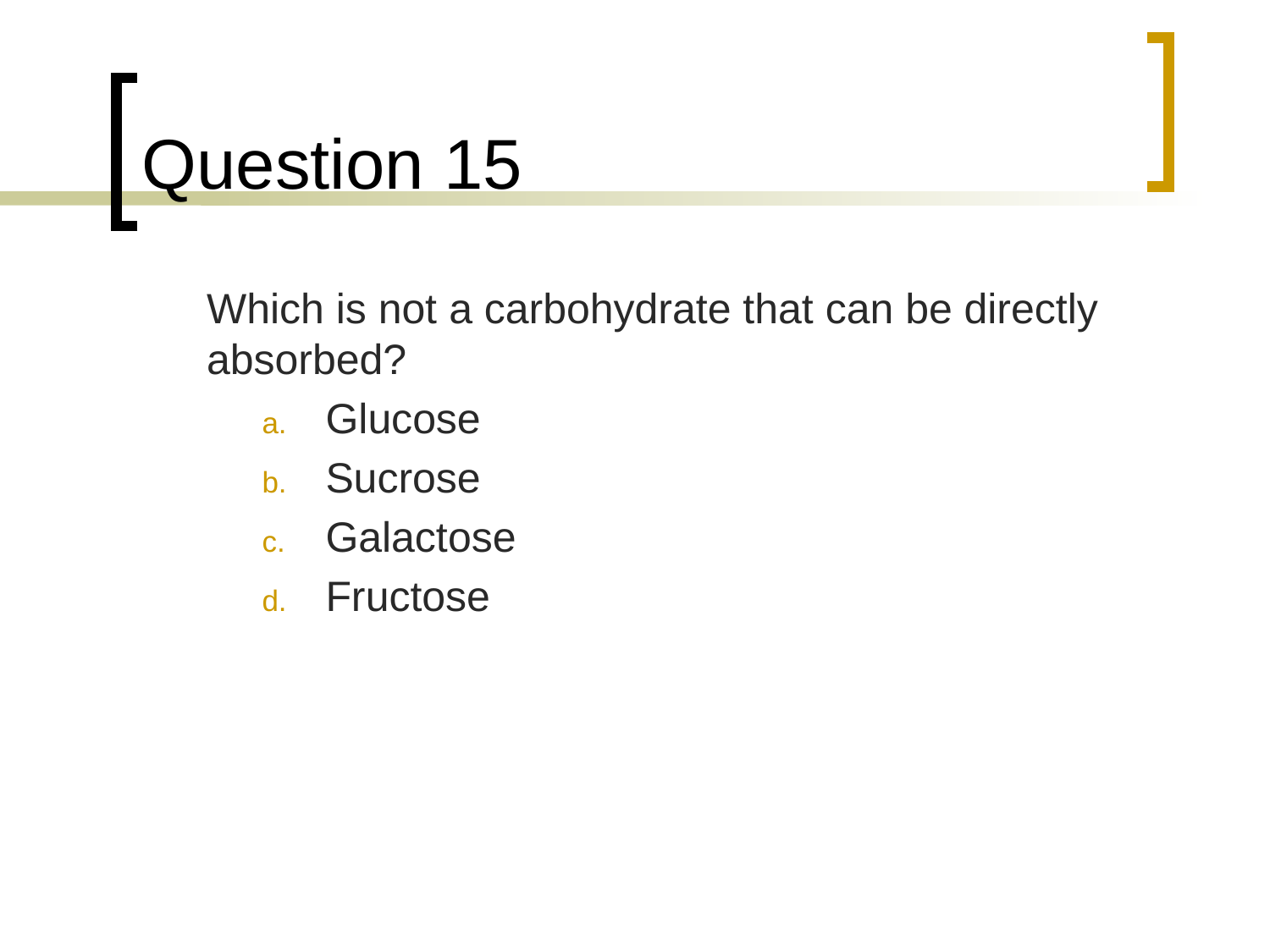

# Question 15
	Which is not a carbohydrate that can be directly absorbed?
Glucose
Sucrose
Galactose
Fructose